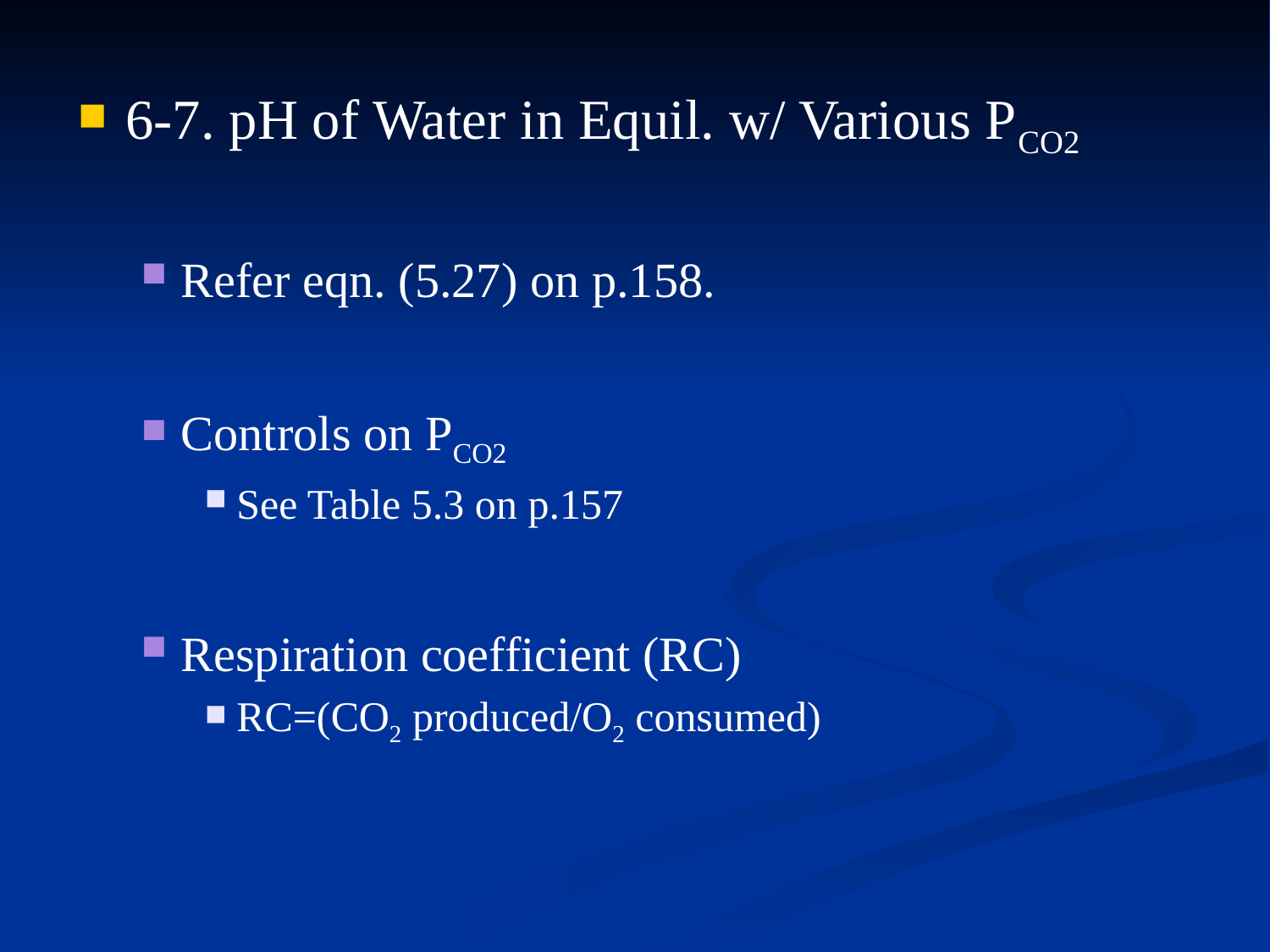

6-7. pH of Water in Equil. w/ Various PCO2

Refer eqn. (5.27) on p.158.

Controls on PCO2
See Table 5.3 on p.157

Respiration coefficient (RC)
RC=(CO2 produced/O2 consumed)